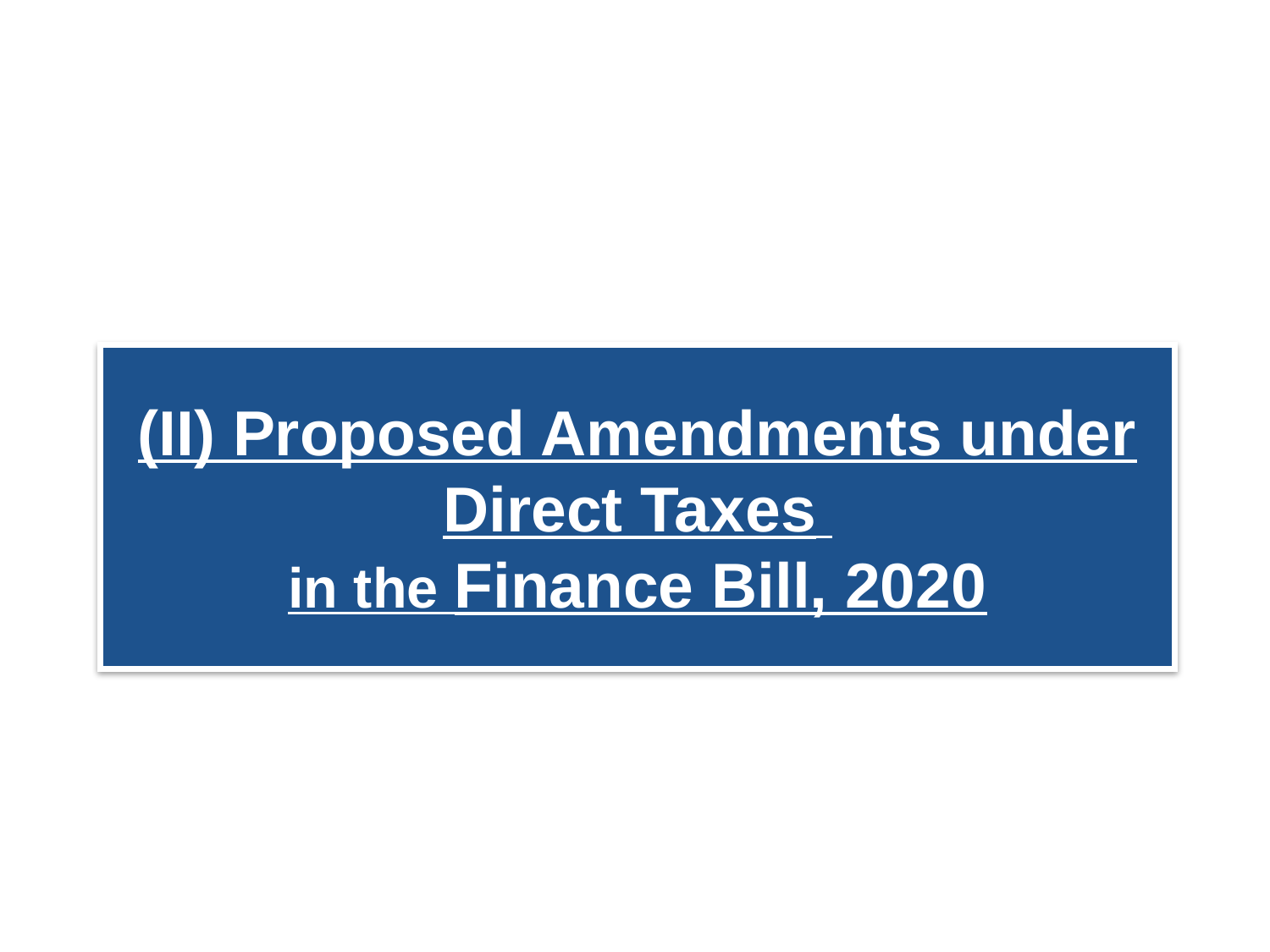

(II) Proposed Amendments under Direct Taxes
in the Finance Bill, 2020